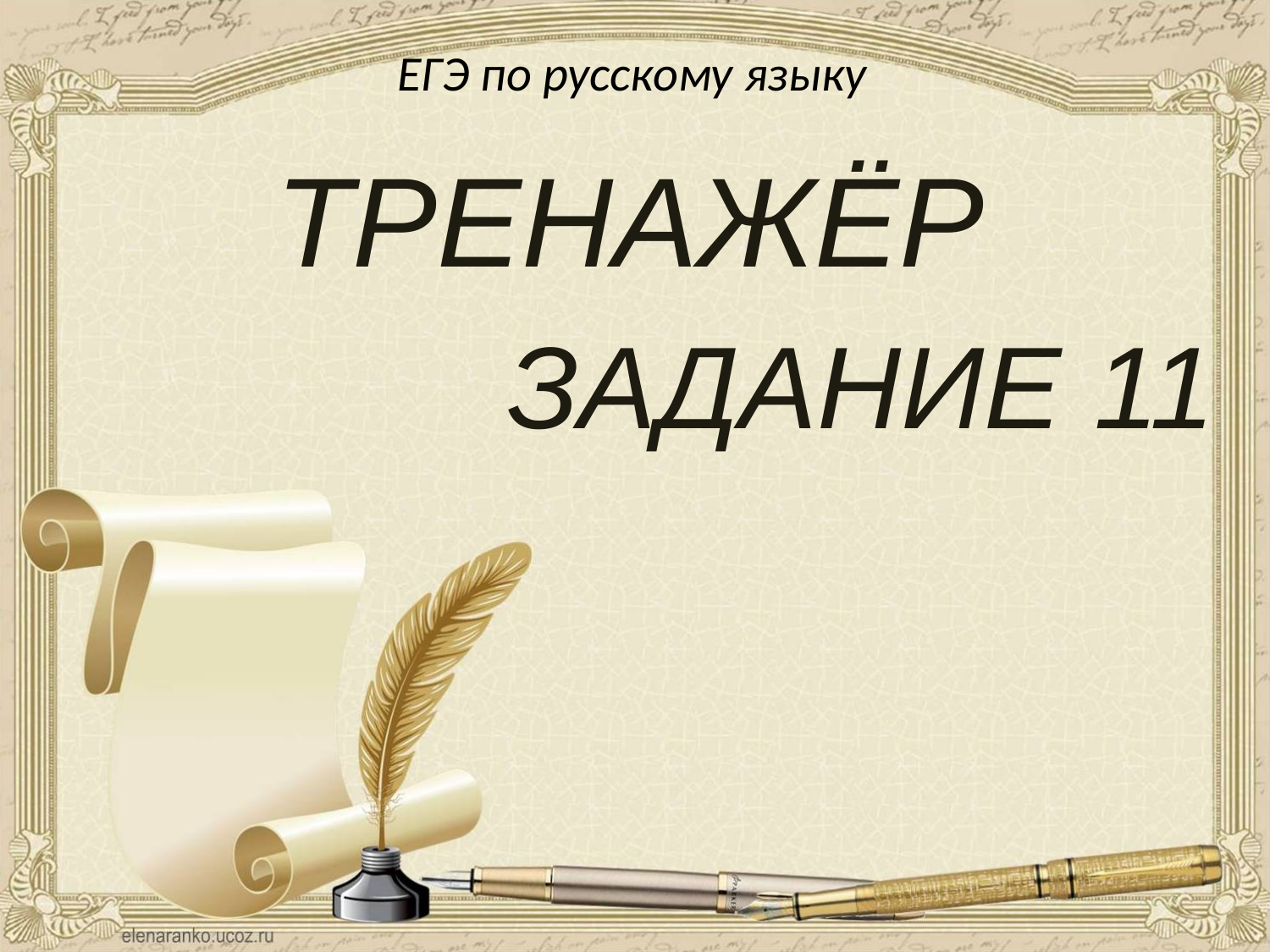

ЕГЭ по русскому языку
# ТРЕНАЖЁР
ЗАДАНИЕ 11